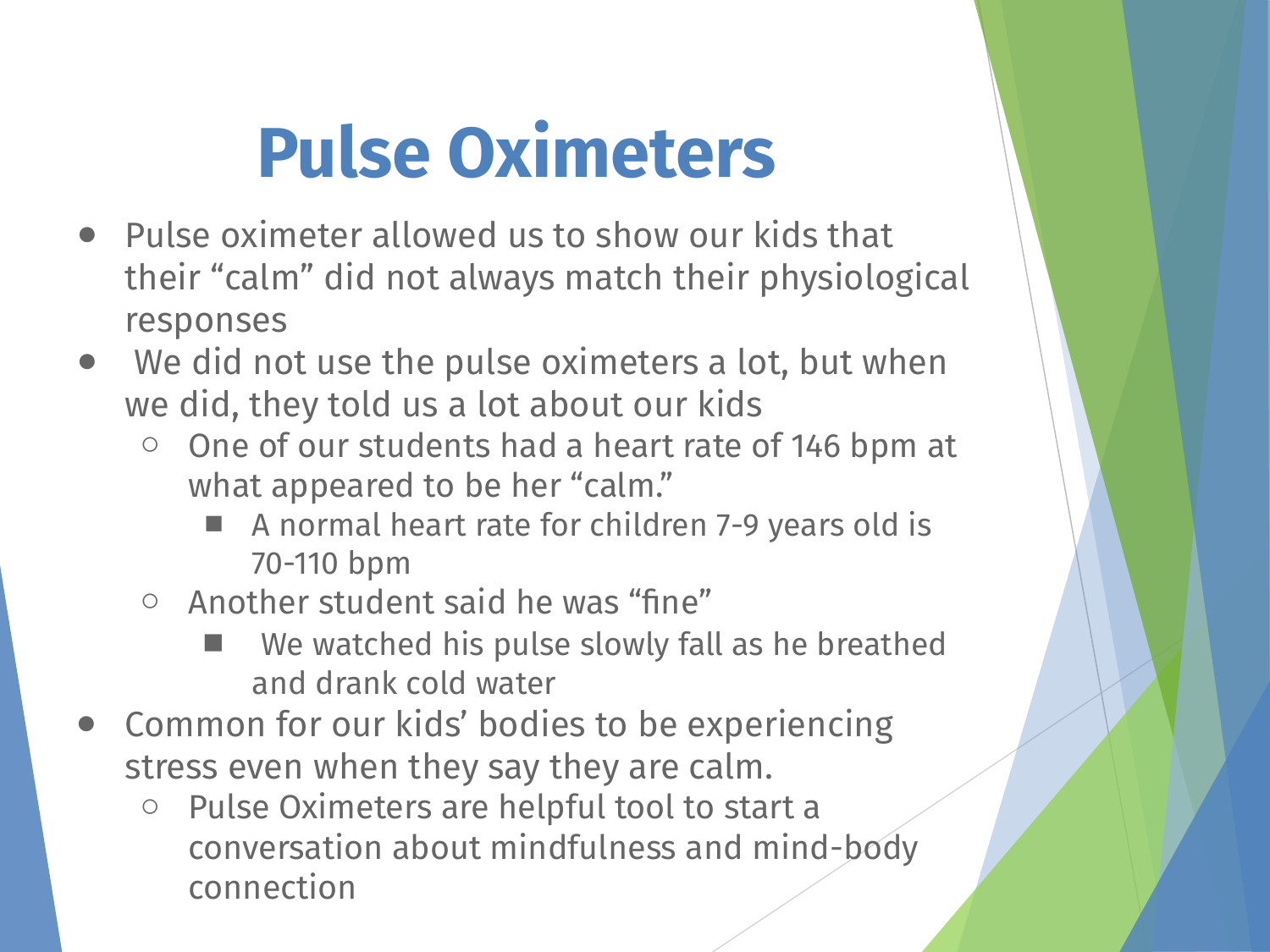

# Pulse Oximeters
Pulse oximeter allowed us to show our kids that their “calm” did not always match their physiological responses
 We did not use the pulse oximeters a lot, but when we did, they told us a lot about our kids
One of our students had a heart rate of 146 bpm at what appeared to be her “calm.”
A normal heart rate for children 7-9 years old is 70-110 bpm
Another student said he was “fine”
 We watched his pulse slowly fall as he breathed and drank cold water
Common for our kids’ bodies to be experiencing stress even when they say they are calm.
Pulse Oximeters are helpful tool to start a conversation about mindfulness and mind-body connection